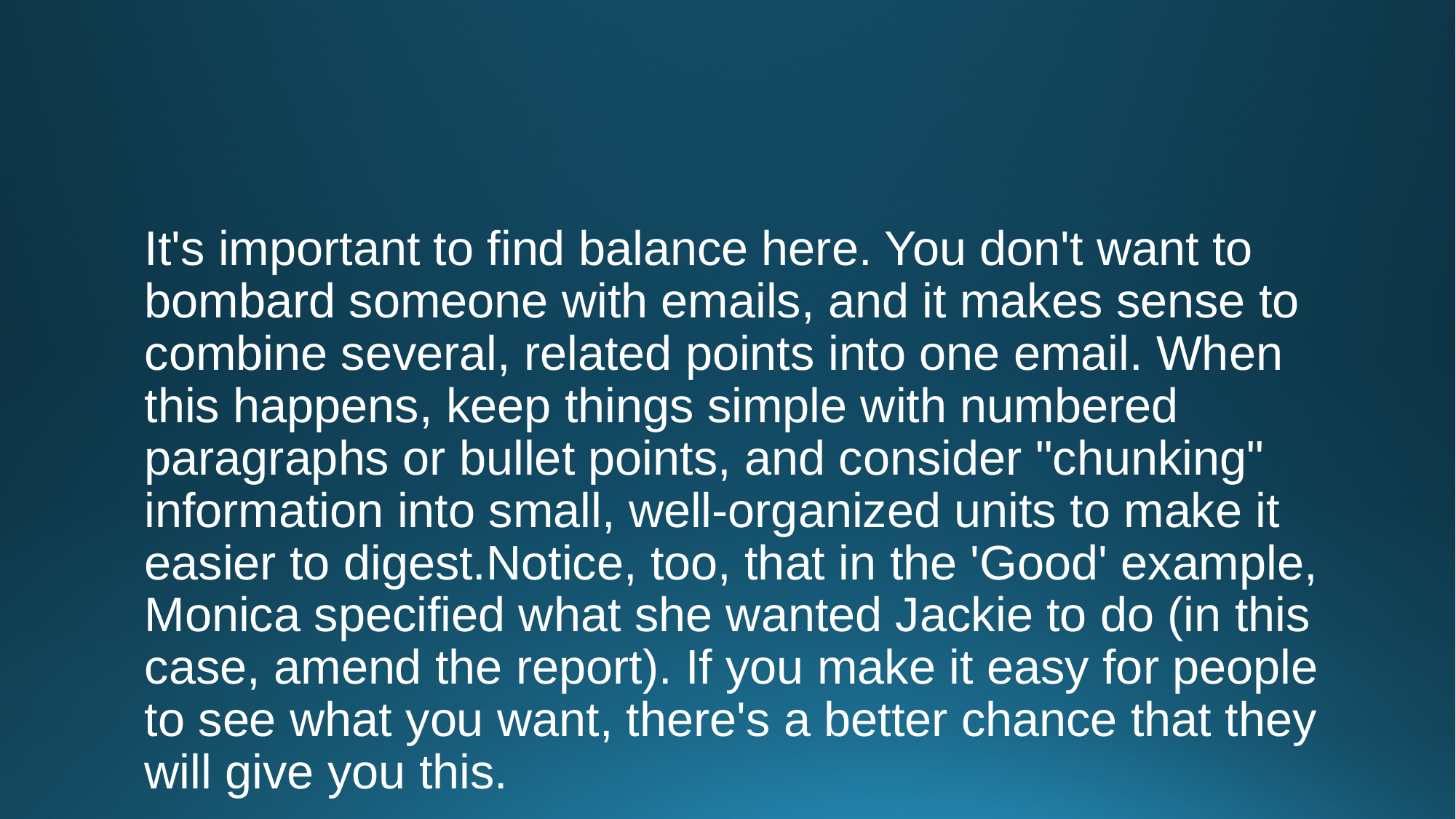

#
It's important to find balance here. You don't want to bombard someone with emails, and it makes sense to combine several, related points into one email. When this happens, keep things simple with numbered paragraphs or bullet points, and consider "chunking" information into small, well-organized units to make it easier to digest.Notice, too, that in the 'Good' example, Monica specified what she wanted Jackie to do (in this case, amend the report). If you make it easy for people to see what you want, there's a better chance that they will give you this.